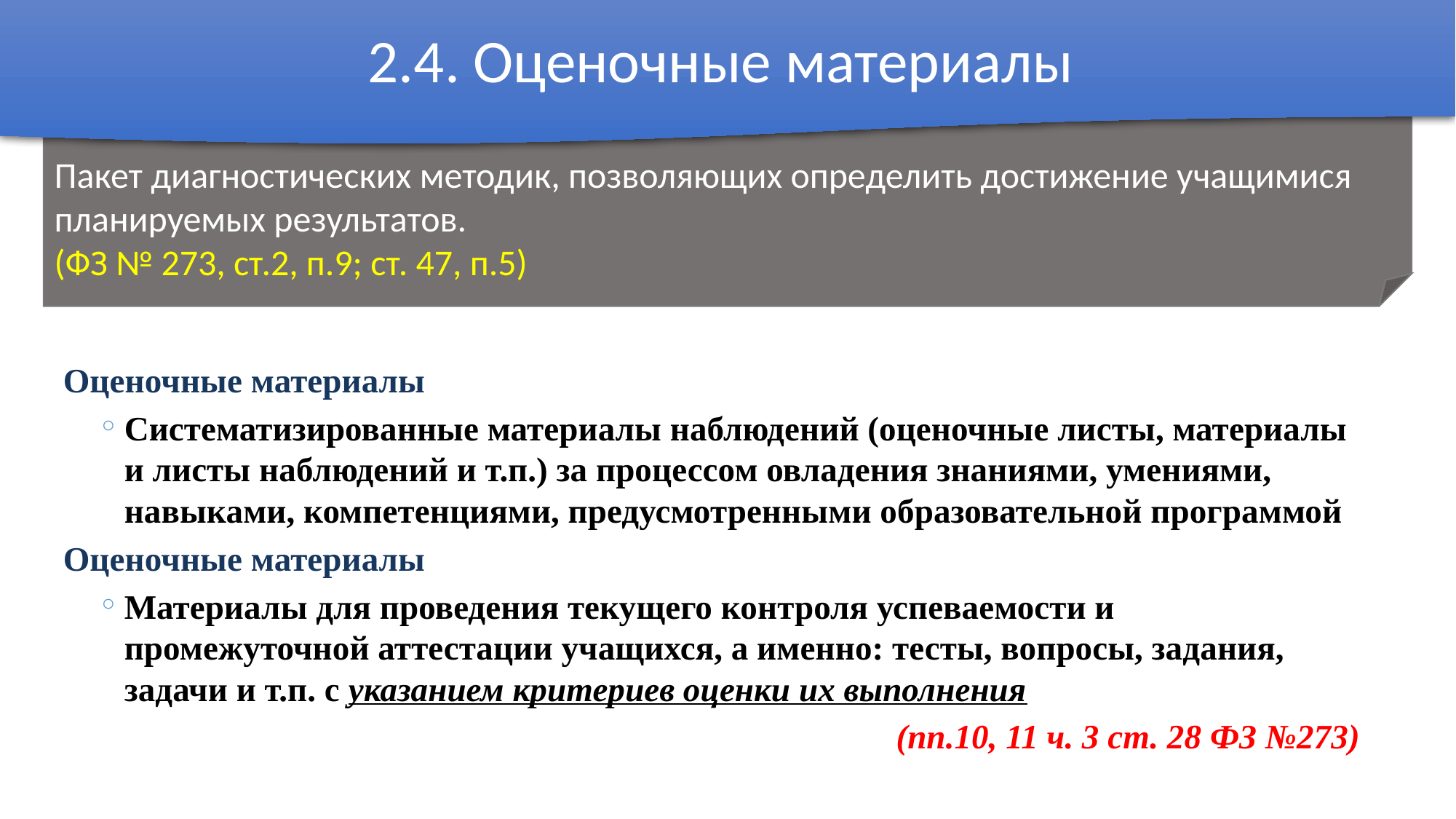

2.4. Оценочные материалы

Пакет диагностических методик, позволяющих определить достижение учащимися планируемых результатов.
(ФЗ № 273, ст.2, п.9; ст. 47, п.5)
Оценочные материалы
Систематизированные материалы наблюдений (оценочные листы, материалы и листы наблюдений и т.п.) за процессом овладения знаниями, умениями, навыками, компетенциями, предусмотренными образовательной программой
Оценочные материалы
Материалы для проведения текущего контроля успеваемости и промежуточной аттестации учащихся, а именно: тесты, вопросы, задания, задачи и т.п. с указанием критериев оценки их выполнения
(пп.10, 11 ч. 3 ст. 28 ФЗ №273)